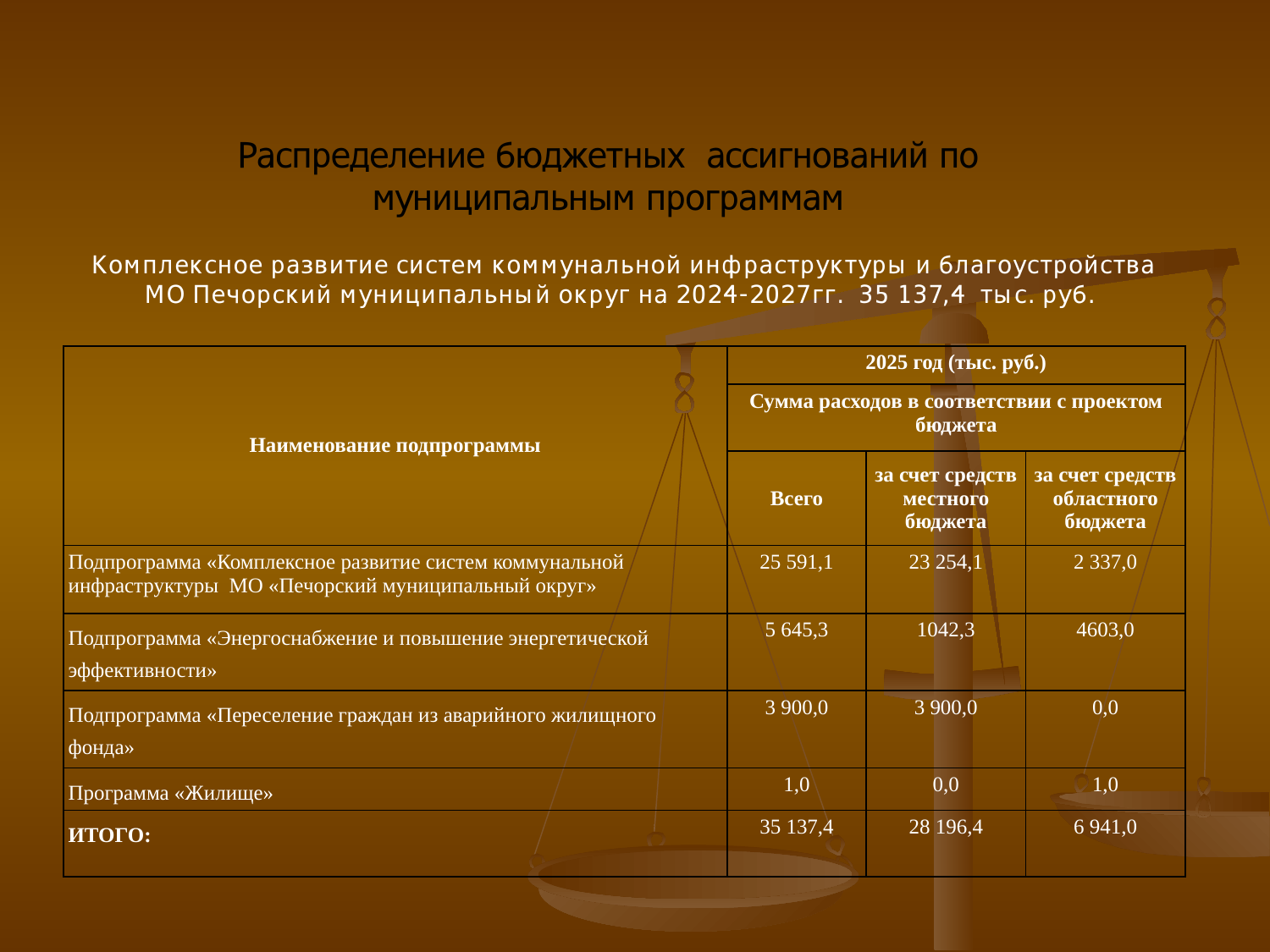

Распределение бюджетных  ассигнований по муниципальным программам
Комплексное развитие систем коммунальной инфраструктуры и благоустройства МО Печорский муниципальный округ на 2024-2027гг.  35 137,4  тыс. руб.
| Наименование подпрограммы | 2025 год (тыс. руб.) |  |  |
| --- | --- | --- | --- |
|  | Сумма расходов в соответствии с проектом бюджета |  |  |
|  | Всего | за счет средств местного бюджета | за счет средств областного бюджета |
| Подпрограмма «Комплексное развитие систем коммунальной инфраструктуры МО «Печорский муниципальный округ» | 25 591,1 | 23 254,1 | 2 337,0 |
| Подпрограмма «Энергоснабжение и повышение энергетической эффективности» | 5 645,3 | 1042,3 | 4603,0 |
| Подпрограмма «Переселение граждан из аварийного жилищного фонда» | 3 900,0 | 3 900,0 | 0,0 |
| Программа «Жилище» | 1,0 | 0,0 | 1,0 |
| ИТОГО: | 35 137,4 | 28 196,4 | 6 941,0 |